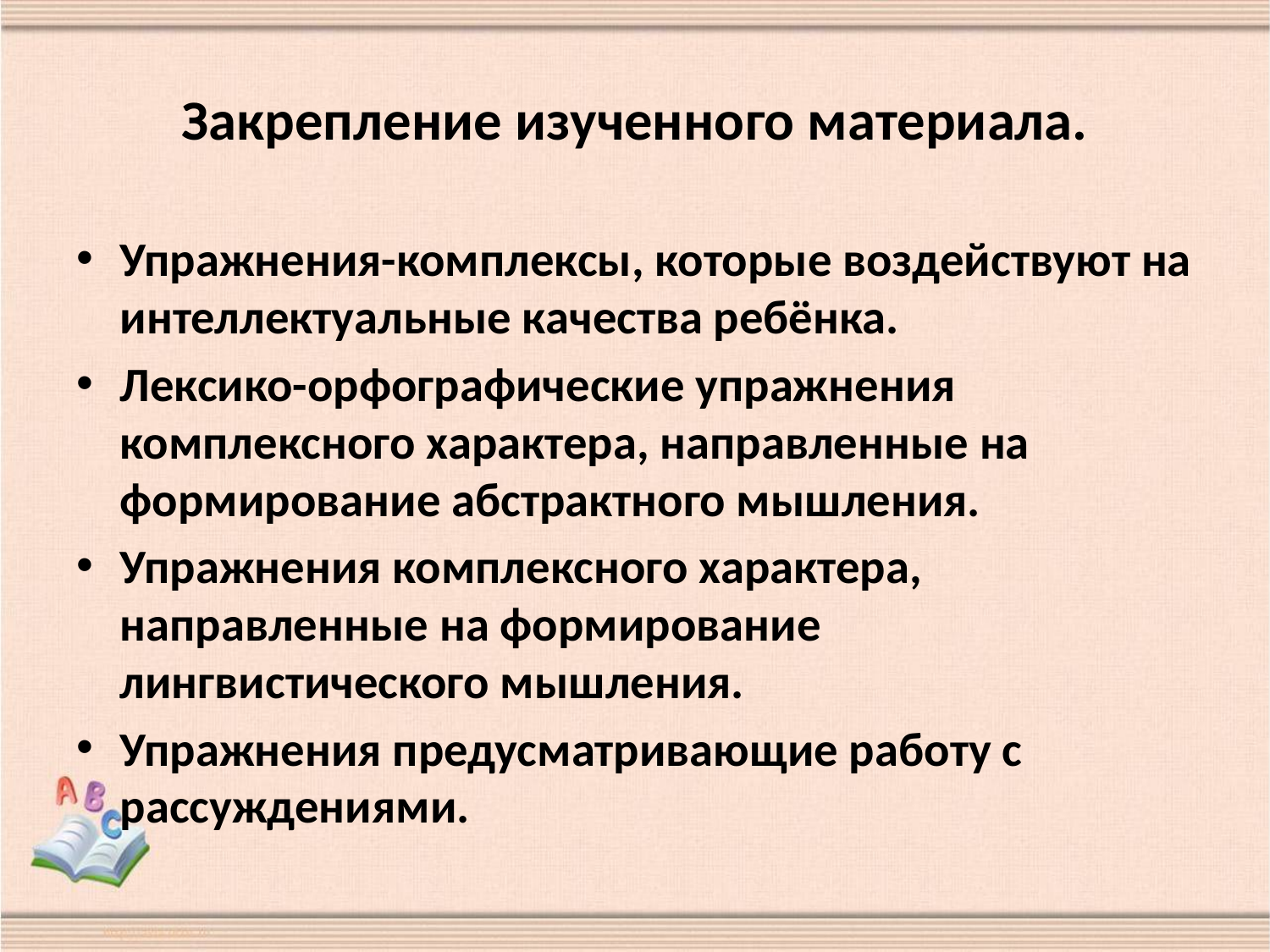

# Закрепление изученного материала.
Упражнения-комплексы, которые воздействуют на интеллектуальные качества ребёнка.
Лексико-орфографические упражнения комплексного характера, направленные на формирование абстрактного мышления.
Упражнения комплексного характера, направленные на формирование лингвистического мышления.
Упражнения предусматривающие работу с рассуждениями.